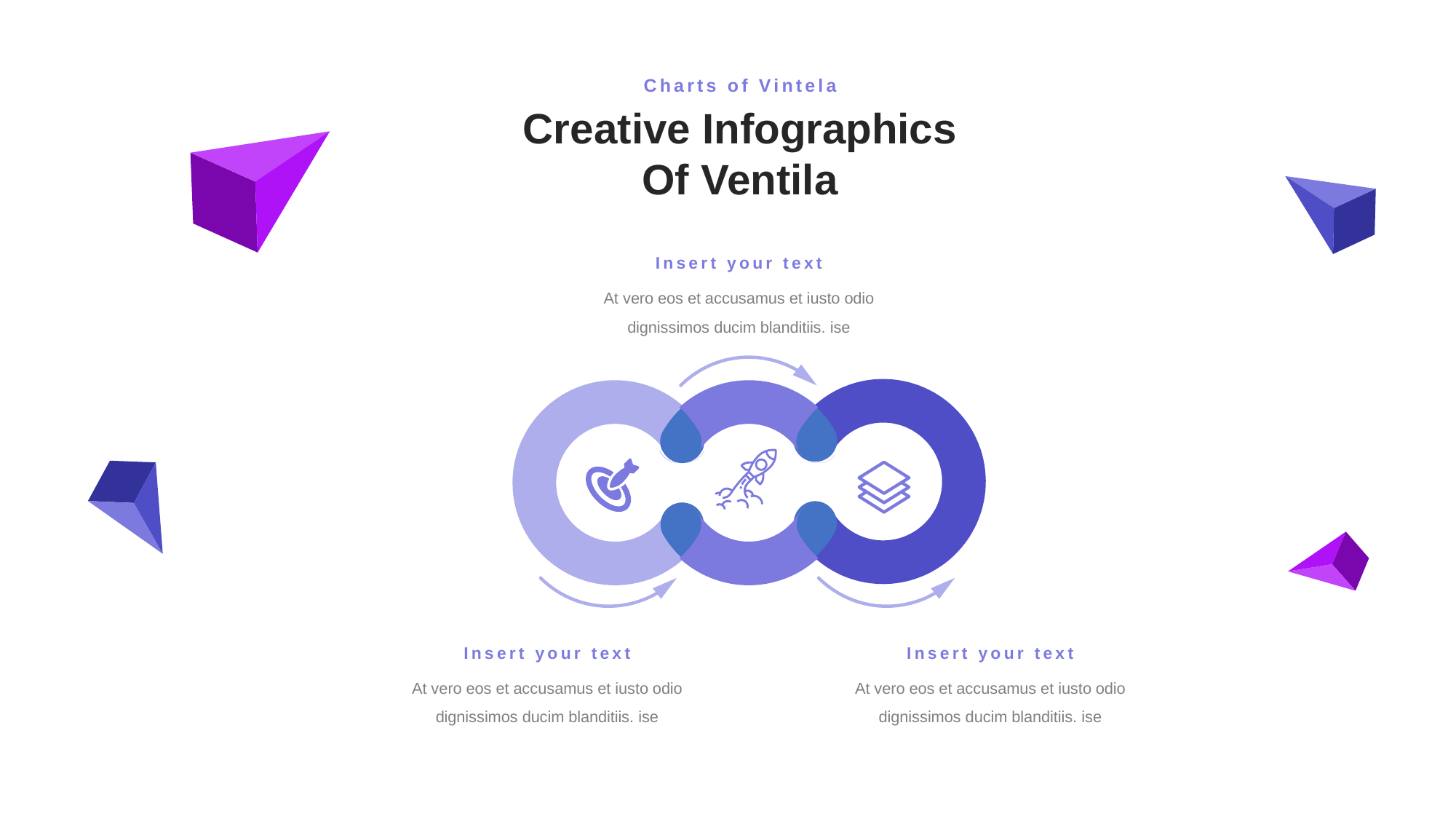

Charts of Vintela
Creative Infographics Of Ventila
Insert your text
At vero eos et accusamus et iusto odio dignissimos ducim blanditiis. ise

Insert your text
Insert your text
At vero eos et accusamus et iusto odio dignissimos ducim blanditiis. ise
At vero eos et accusamus et iusto odio dignissimos ducim blanditiis. ise